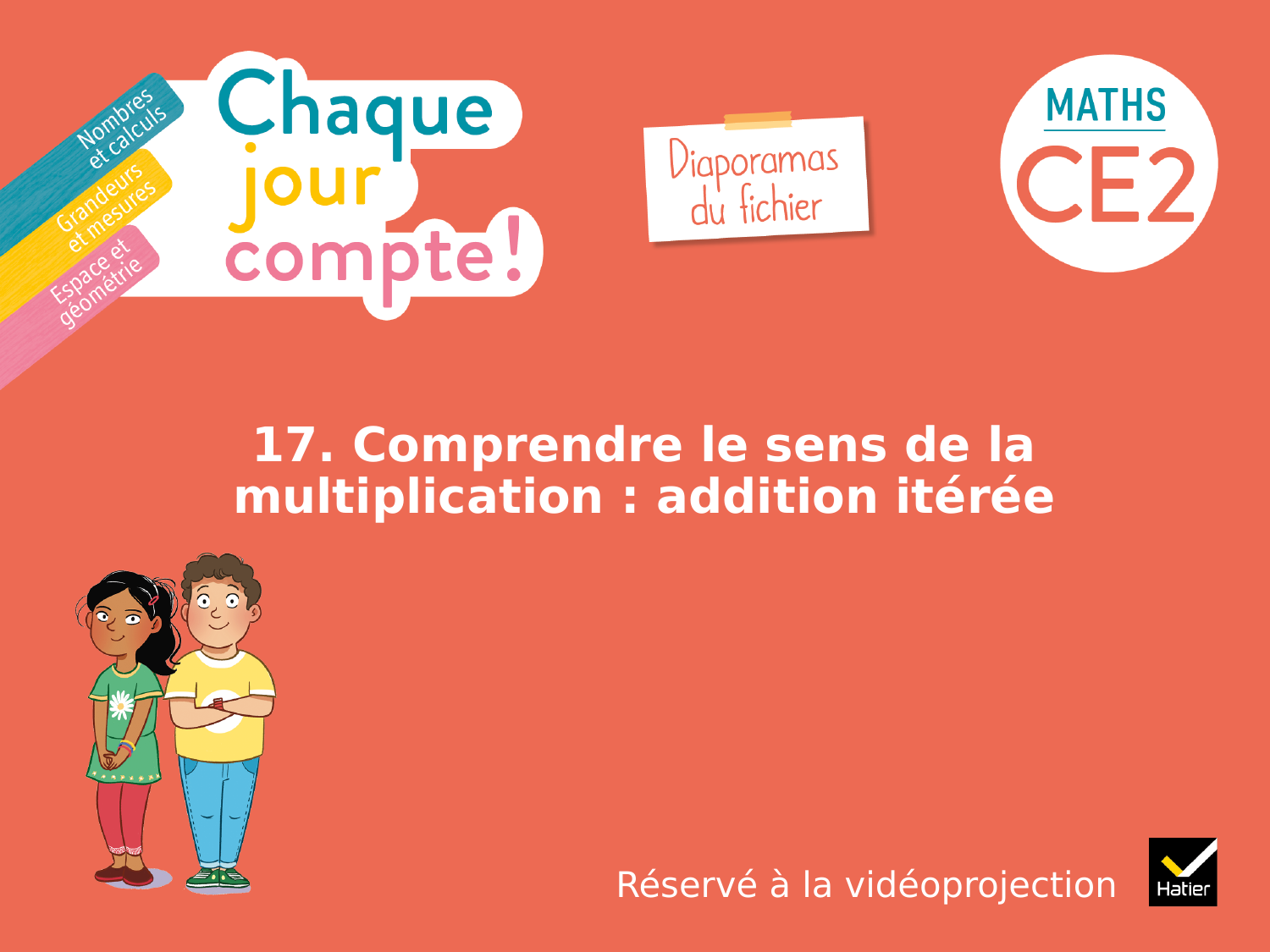

# 17. Comprendre le sens de la multiplication : addition itérée